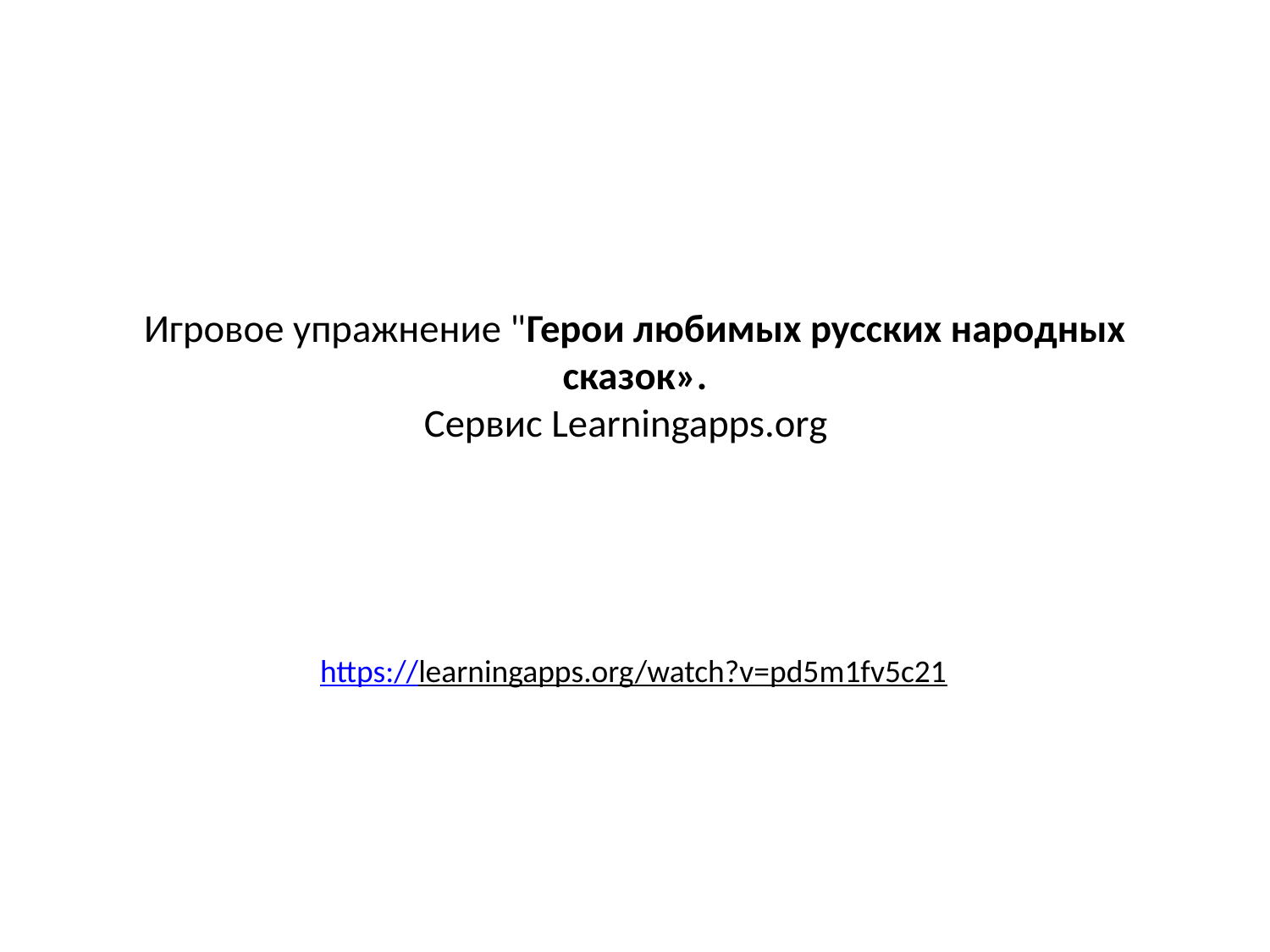

# Игровое упражнение "Герои любимых русских народных сказок». Сервис Learningapps.org
https://learningapps.org/watch?v=pd5m1fv5c21